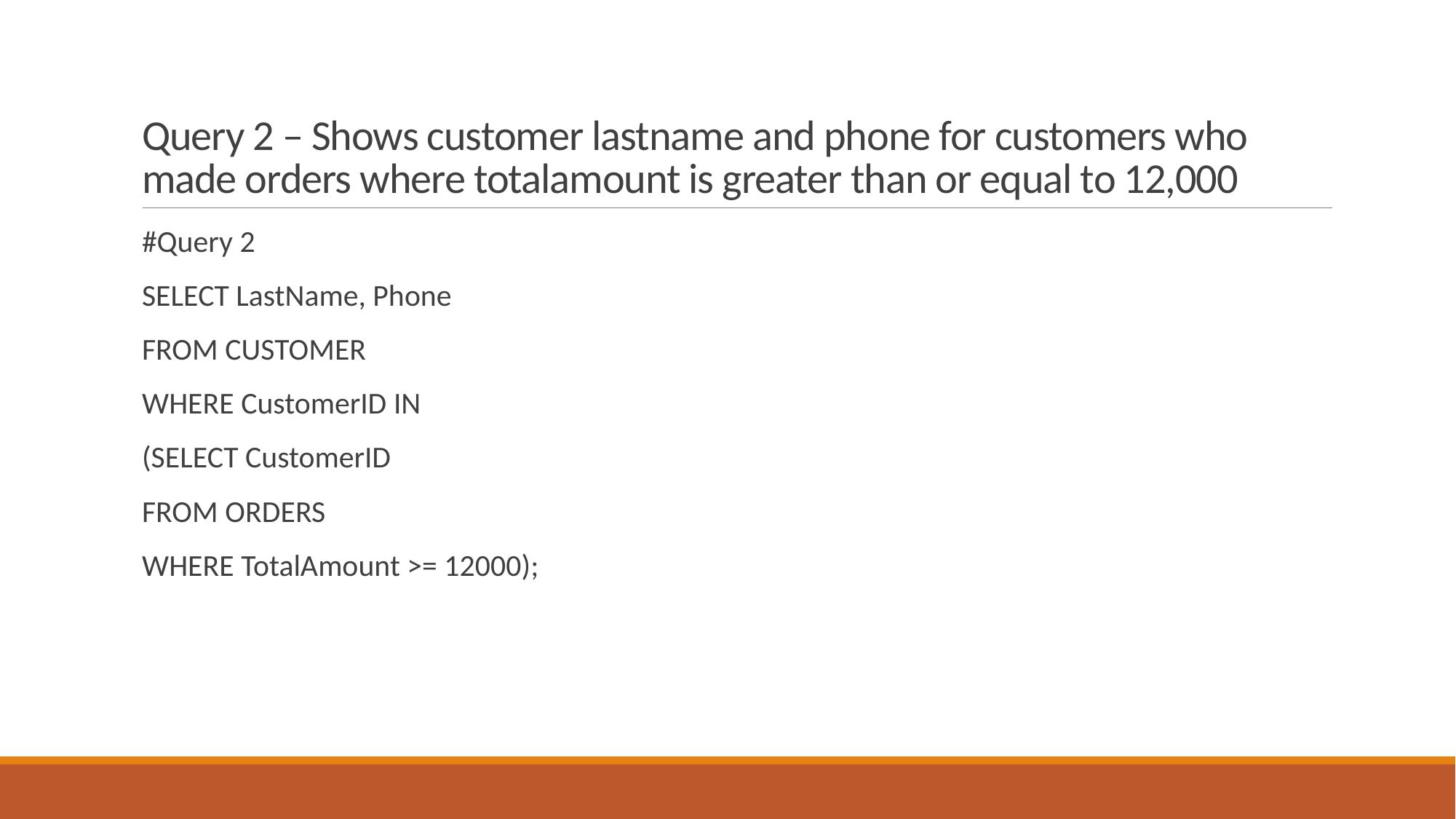

# Query 2 – Shows customer lastname and phone for customers who made orders where totalamount is greater than or equal to 12,000
#Query 2
SELECT LastName, Phone
FROM CUSTOMER
WHERE CustomerID IN
(SELECT CustomerID
FROM ORDERS
WHERE TotalAmount >= 12000);